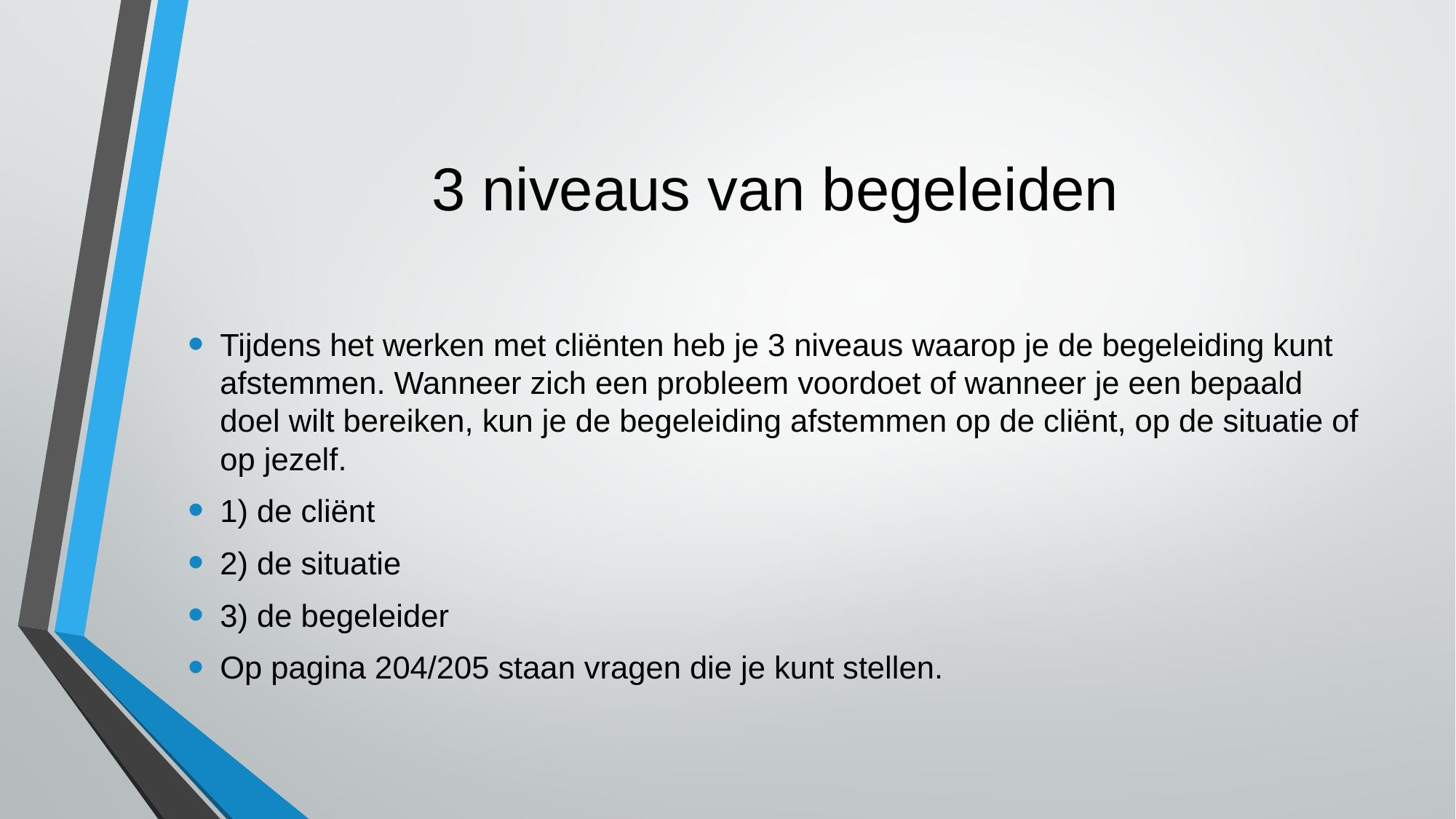

# 3 niveaus van begeleiden
Tijdens het werken met cliënten heb je 3 niveaus waarop je de begeleiding kunt afstemmen. Wanneer zich een probleem voordoet of wanneer je een bepaald doel wilt bereiken, kun je de begeleiding afstemmen op de cliënt, op de situatie of op jezelf.
1) de cliënt
2) de situatie
3) de begeleider
Op pagina 204/205 staan vragen die je kunt stellen.